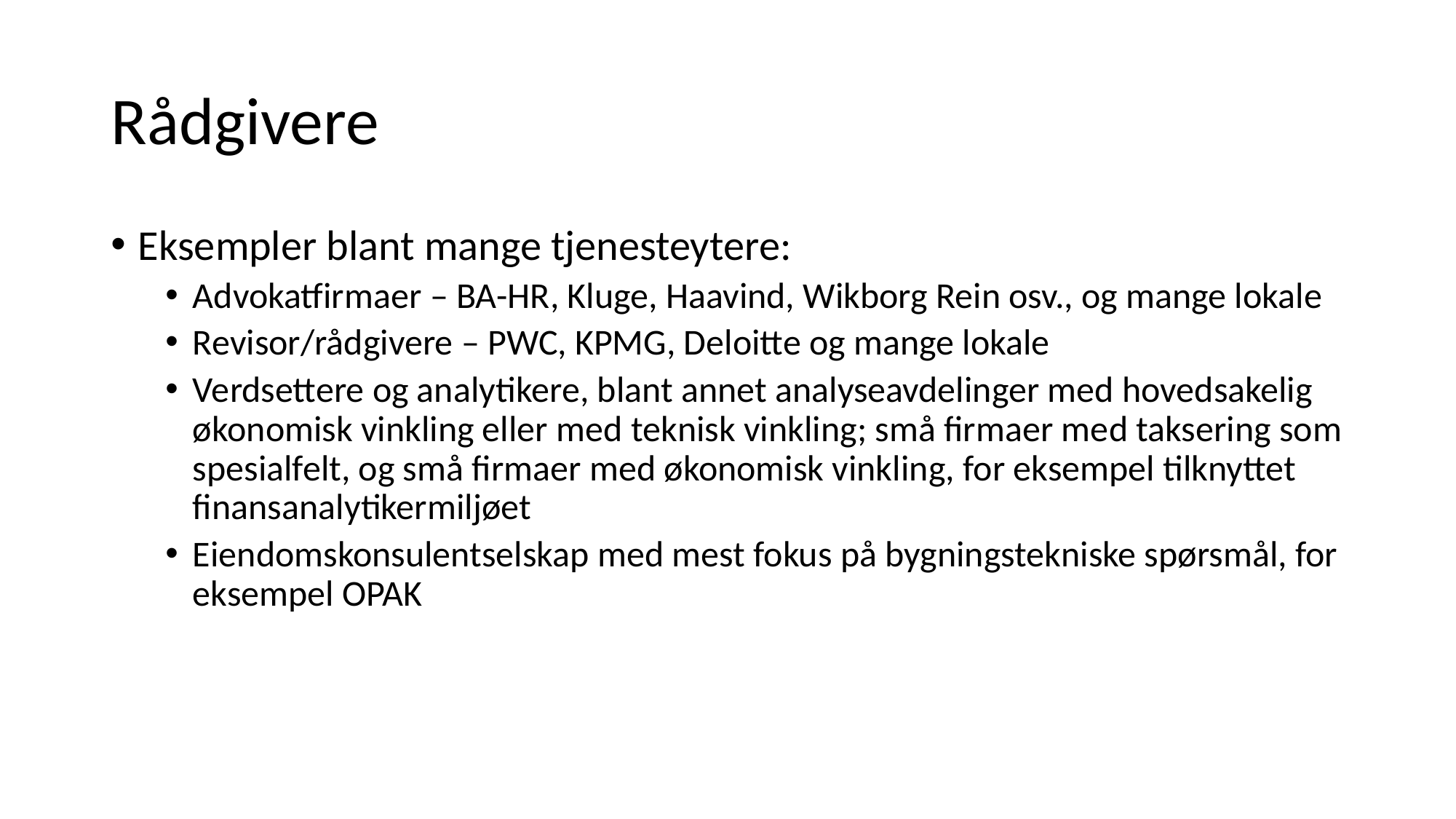

# Rådgivere
Eksempler blant mange tjenesteytere:
Advokatfirmaer – BA-HR, Kluge, Haavind, Wikborg Rein osv., og mange lokale
Revisor/rådgivere – PWC, KPMG, Deloitte og mange lokale
Verdsettere og analytikere, blant annet analyseavdelinger med hovedsakelig økonomisk vinkling eller med teknisk vinkling; små firmaer med taksering som spesialfelt, og små firmaer med økonomisk vinkling, for eksempel tilknyttet finansanalytikermiljøet
Eiendomskonsulentselskap med mest fokus på bygningstekniske spørsmål, for eksempel OPAK